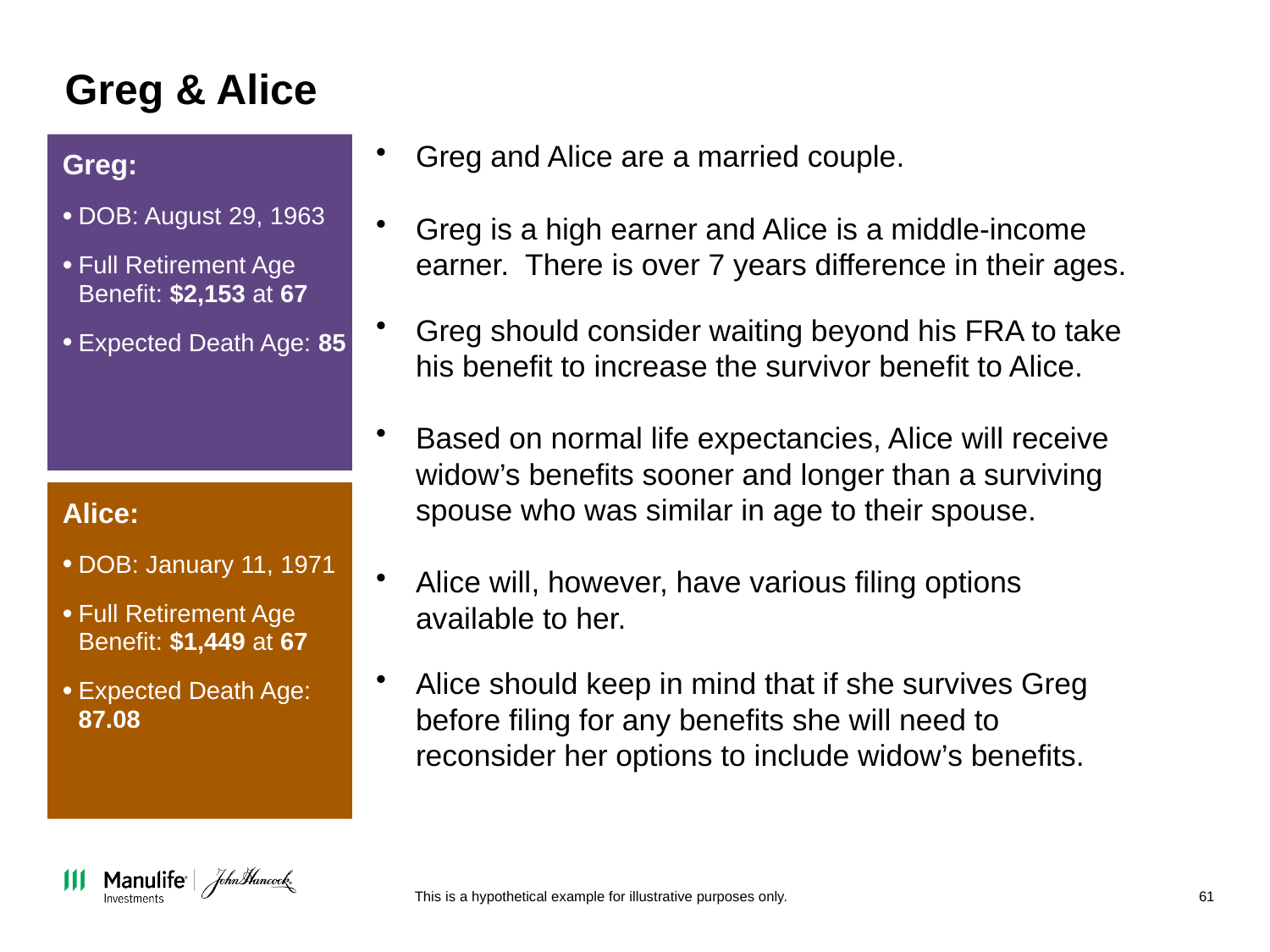

# Greg & Alice
Greg:
DOB: August 29, 1963
Full Retirement Age Benefit: $2,153 at 67
Expected Death Age: 85
Greg and Alice are a married couple.

Greg is a high earner and Alice is a middle-income earner.  There is over 7 years difference in their ages.

Greg should consider waiting beyond his FRA to take his benefit to increase the survivor benefit to Alice.

Based on normal life expectancies, Alice will receive widow’s benefits sooner and longer than a surviving spouse who was similar in age to their spouse.

Alice will, however, have various filing options available to her.

Alice should keep in mind that if she survives Greg before filing for any benefits she will need to reconsider her options to include widow’s benefits.
Alice:
DOB: January 11, 1971
Full Retirement Age Benefit: $1,449 at 67
Expected Death Age: 87.08
61
This is a hypothetical example for illustrative purposes only.